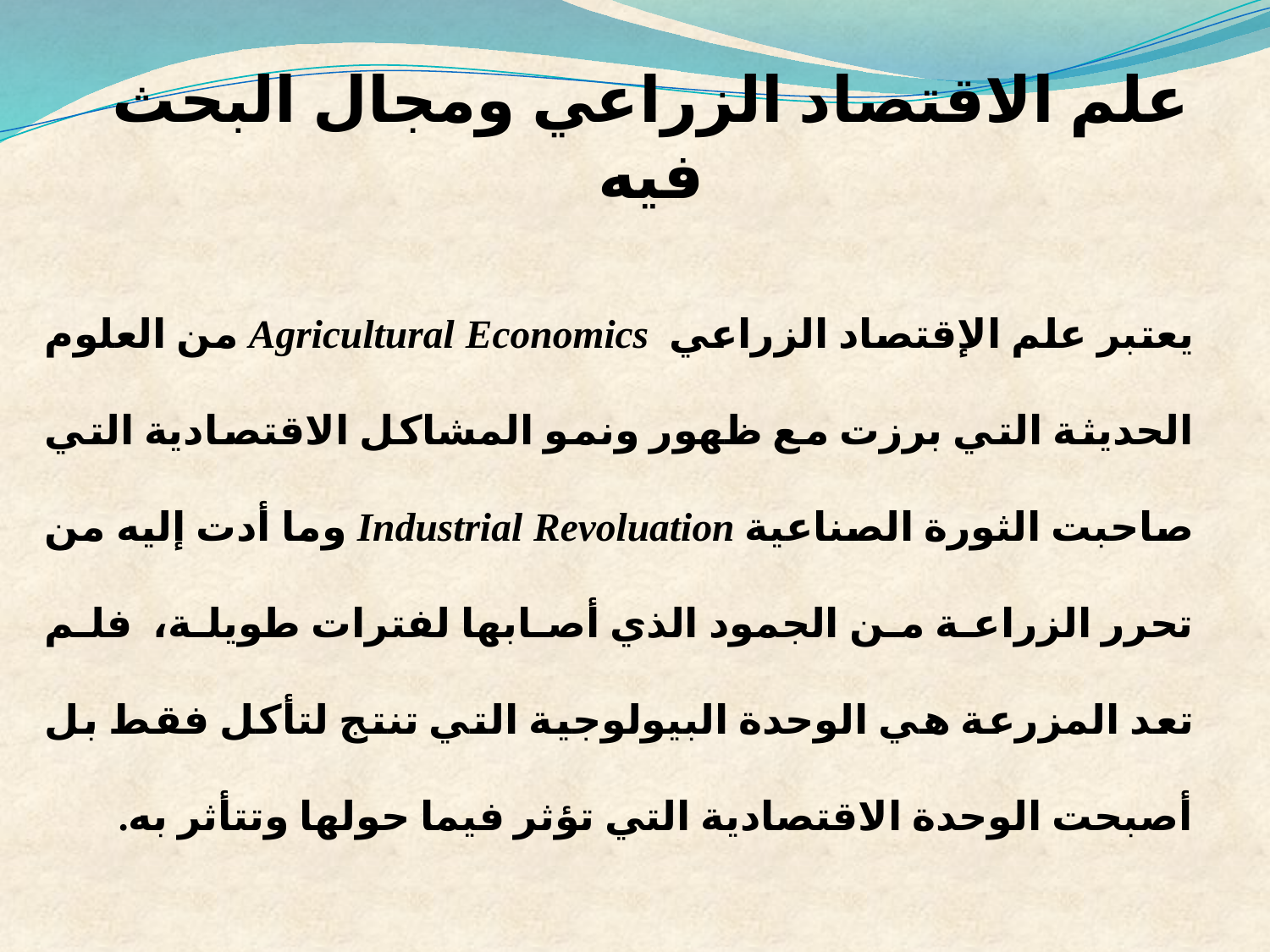

# علم الاقتصاد الزراعي ومجال البحث فيه
يعتبر علم الإقتصاد الزراعي  Agricultural Economics من العلوم الحديثة التي برزت مع ظهور ونمو المشاكل الاقتصادية التي صاحبت الثورة الصناعية Industrial Revoluation وما أدت إليه من تحرر الزراعة من الجمود الذي أصابها لفترات طويلة،  فلم تعد المزرعة هي الوحدة البيولوجية التي تنتج لتأكل فقط بل أصبحت الوحدة الاقتصادية التي تؤثر فيما حولها وتتأثر به.